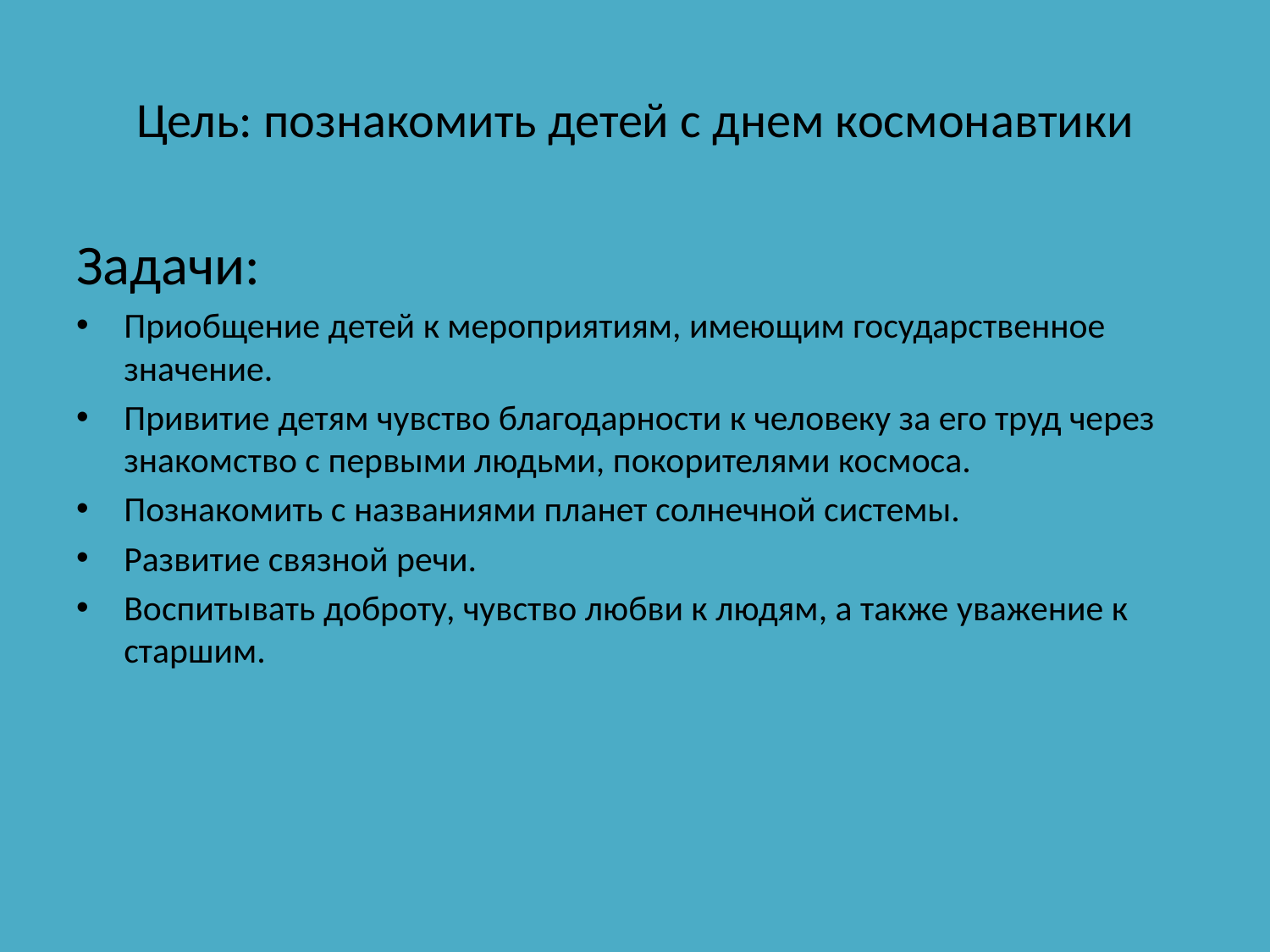

# Цель: познакомить детей с днем космонавтики
Задачи:
Приобщение детей к мероприятиям, имеющим государственное значение.
Привитие детям чувство благодарности к человеку за его труд через знакомство с первыми людьми, покорителями космоса.
Познакомить с названиями планет солнечной системы.
Развитие связной речи.
Воспитывать доброту, чувство любви к людям, а также уважение к старшим.